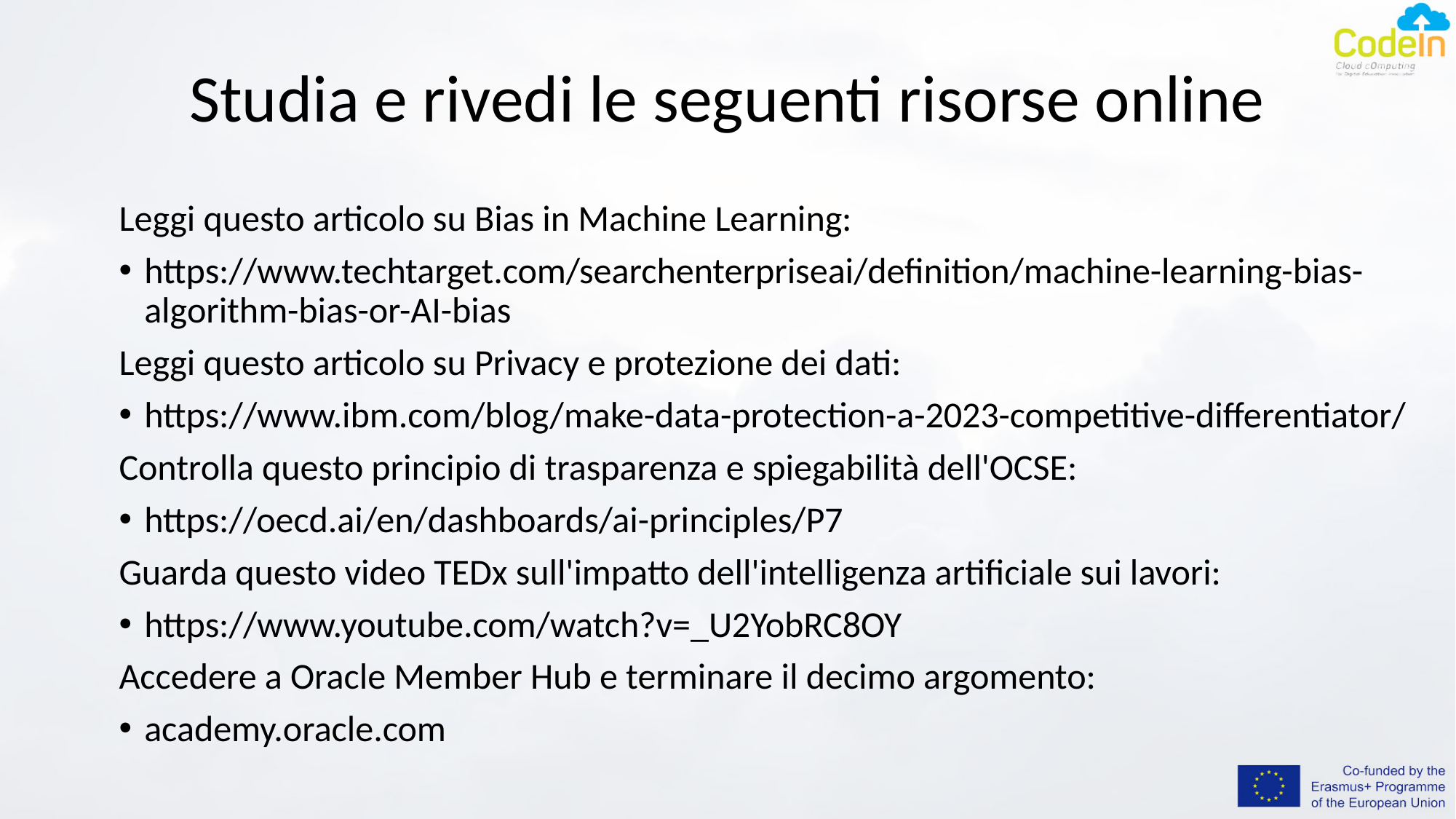

# Studia e rivedi le seguenti risorse online
Leggi questo articolo su Bias in Machine Learning:
https://www.techtarget.com/searchenterpriseai/definition/machine-learning-bias-algorithm-bias-or-AI-bias
Leggi questo articolo su Privacy e protezione dei dati:
https://www.ibm.com/blog/make-data-protection-a-2023-competitive-differentiator/
Controlla questo principio di trasparenza e spiegabilità dell'OCSE:
https://oecd.ai/en/dashboards/ai-principles/P7
Guarda questo video TEDx sull'impatto dell'intelligenza artificiale sui lavori:
https://www.youtube.com/watch?v=_U2YobRC8OY
Accedere a Oracle Member Hub e terminare il decimo argomento:
academy.oracle.com